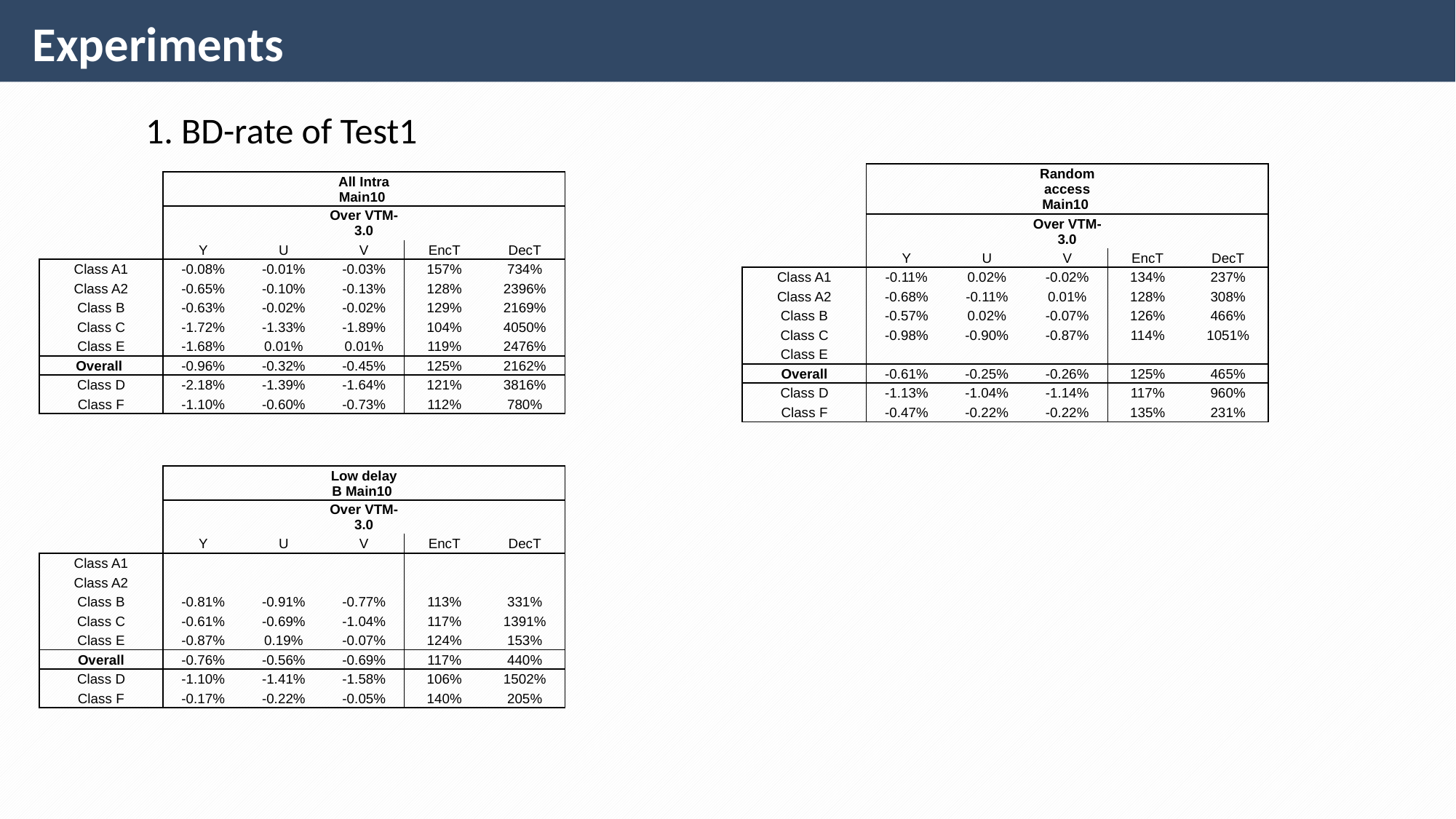

Experiments
1. BD-rate of Test1
|  |  |  | Random access Main10 |  |  |
| --- | --- | --- | --- | --- | --- |
|  |  |  | Over VTM-3.0 |  |  |
|  | Y | U | V | EncT | DecT |
| Class A1 | -0.11% | 0.02% | -0.02% | 134% | 237% |
| Class A2 | -0.68% | -0.11% | 0.01% | 128% | 308% |
| Class B | -0.57% | 0.02% | -0.07% | 126% | 466% |
| Class C | -0.98% | -0.90% | -0.87% | 114% | 1051% |
| Class E |  |  |  |  |  |
| Overall | -0.61% | -0.25% | -0.26% | 125% | 465% |
| Class D | -1.13% | -1.04% | -1.14% | 117% | 960% |
| Class F | -0.47% | -0.22% | -0.22% | 135% | 231% |
|  |  |  | All Intra Main10 |  |  |
| --- | --- | --- | --- | --- | --- |
|  |  |  | Over VTM-3.0 |  |  |
|  | Y | U | V | EncT | DecT |
| Class A1 | -0.08% | -0.01% | -0.03% | 157% | 734% |
| Class A2 | -0.65% | -0.10% | -0.13% | 128% | 2396% |
| Class B | -0.63% | -0.02% | -0.02% | 129% | 2169% |
| Class C | -1.72% | -1.33% | -1.89% | 104% | 4050% |
| Class E | -1.68% | 0.01% | 0.01% | 119% | 2476% |
| Overall | -0.96% | -0.32% | -0.45% | 125% | 2162% |
| Class D | -2.18% | -1.39% | -1.64% | 121% | 3816% |
| Class F | -1.10% | -0.60% | -0.73% | 112% | 780% |
|  |  |  | Low delay B Main10 |  |  |
| --- | --- | --- | --- | --- | --- |
|  |  |  | Over VTM-3.0 |  |  |
|  | Y | U | V | EncT | DecT |
| Class A1 |  |  |  |  |  |
| Class A2 |  |  |  |  |  |
| Class B | -0.81% | -0.91% | -0.77% | 113% | 331% |
| Class C | -0.61% | -0.69% | -1.04% | 117% | 1391% |
| Class E | -0.87% | 0.19% | -0.07% | 124% | 153% |
| Overall | -0.76% | -0.56% | -0.69% | 117% | 440% |
| Class D | -1.10% | -1.41% | -1.58% | 106% | 1502% |
| Class F | -0.17% | -0.22% | -0.05% | 140% | 205% |